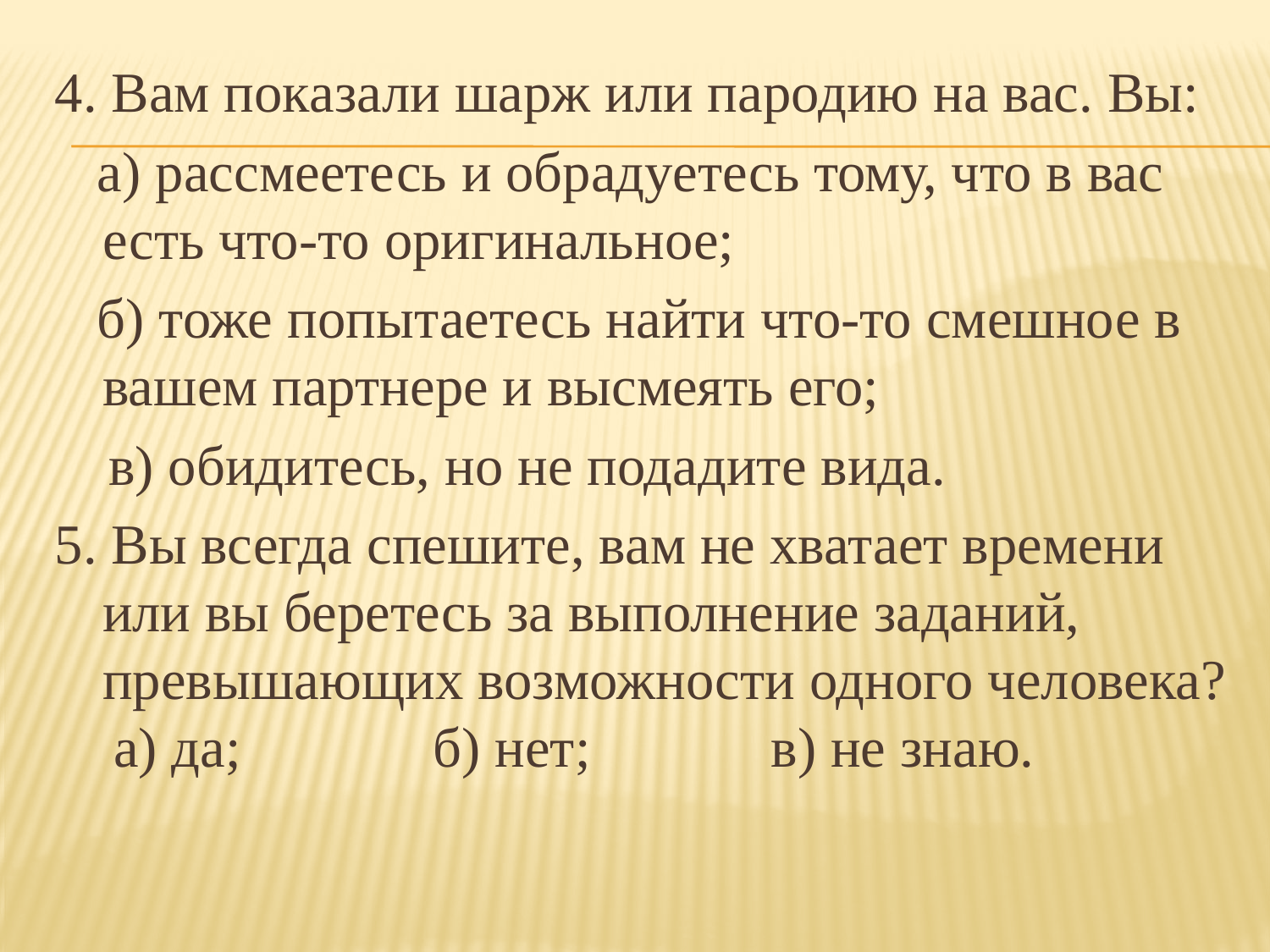

4. Вам показали шарж или пародию на вас. Вы:
   а) рассмеетесь и обрадуетесь тому, что в вас есть что-то оригинальное;
   б) тоже попытаетесь найти что-то смешное в вашем партнере и высмеять его;
    в) обидитесь, но не подадите вида.
5. Вы всегда спешите, вам не хватает времени или вы беретесь за выполнение заданий, превышающих возможности одного человека?  а) да;     б) нет;    в) не знаю.